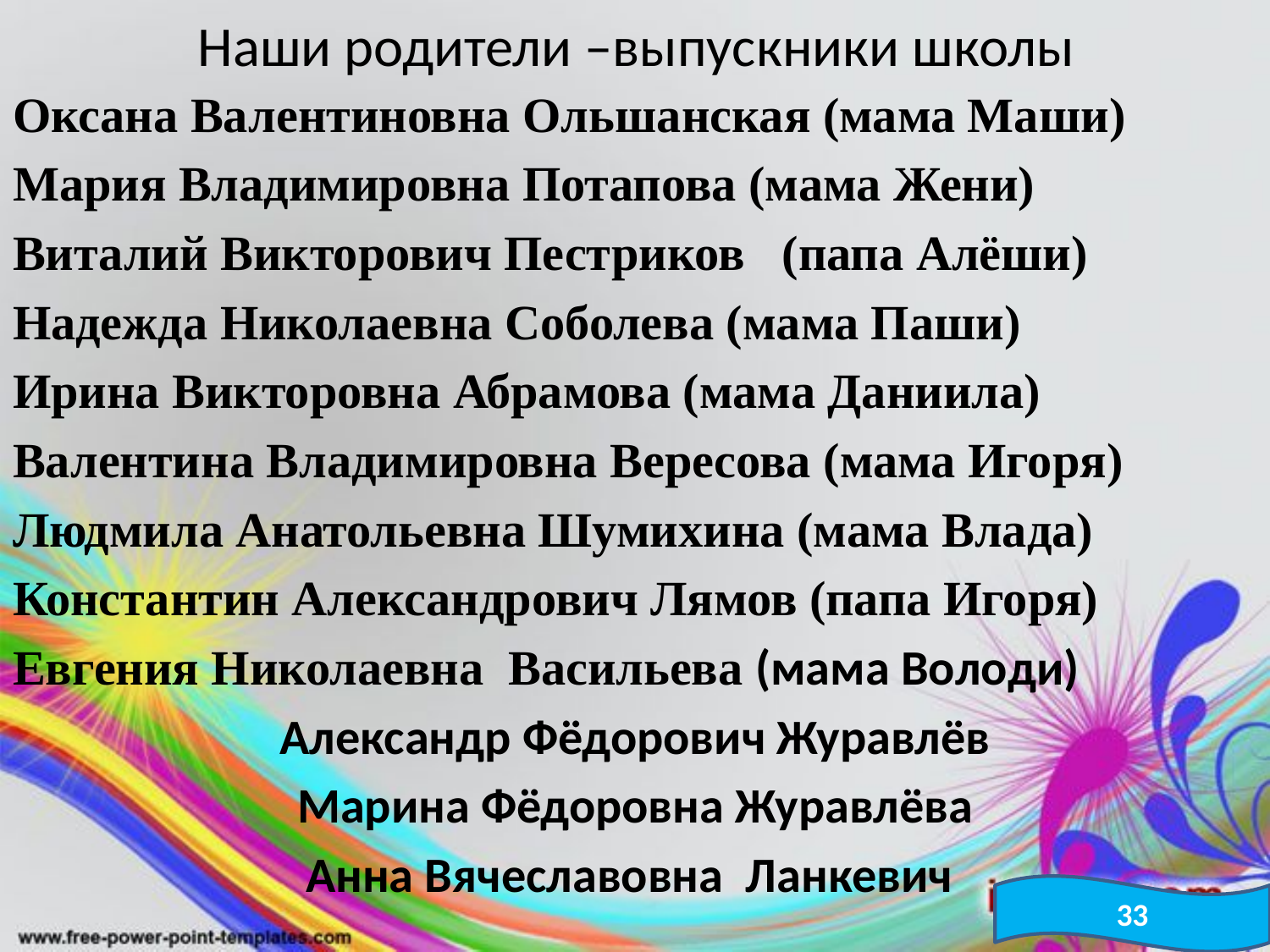

# Наши родители –выпускники школы
Оксана Валентиновна Ольшанская (мама Маши)
Мария Владимировна Потапова (мама Жени)
Виталий Викторович Пестриков   (папа Алёши)
Надежда Николаевна Соболева (мама Паши)
Ирина Викторовна Абрамова (мама Даниила)
Валентина Владимировна Вересова (мама Игоря)
Людмила Анатольевна Шумихина (мама Влада)
Константин Александрович Лямов (папа Игоря)
Евгения Николаевна  Васильева (мама Володи)
Александр Фёдорович Журавлёв
Марина Фёдоровна Журавлёва
Анна Вячеславовна  Ланкевич

33